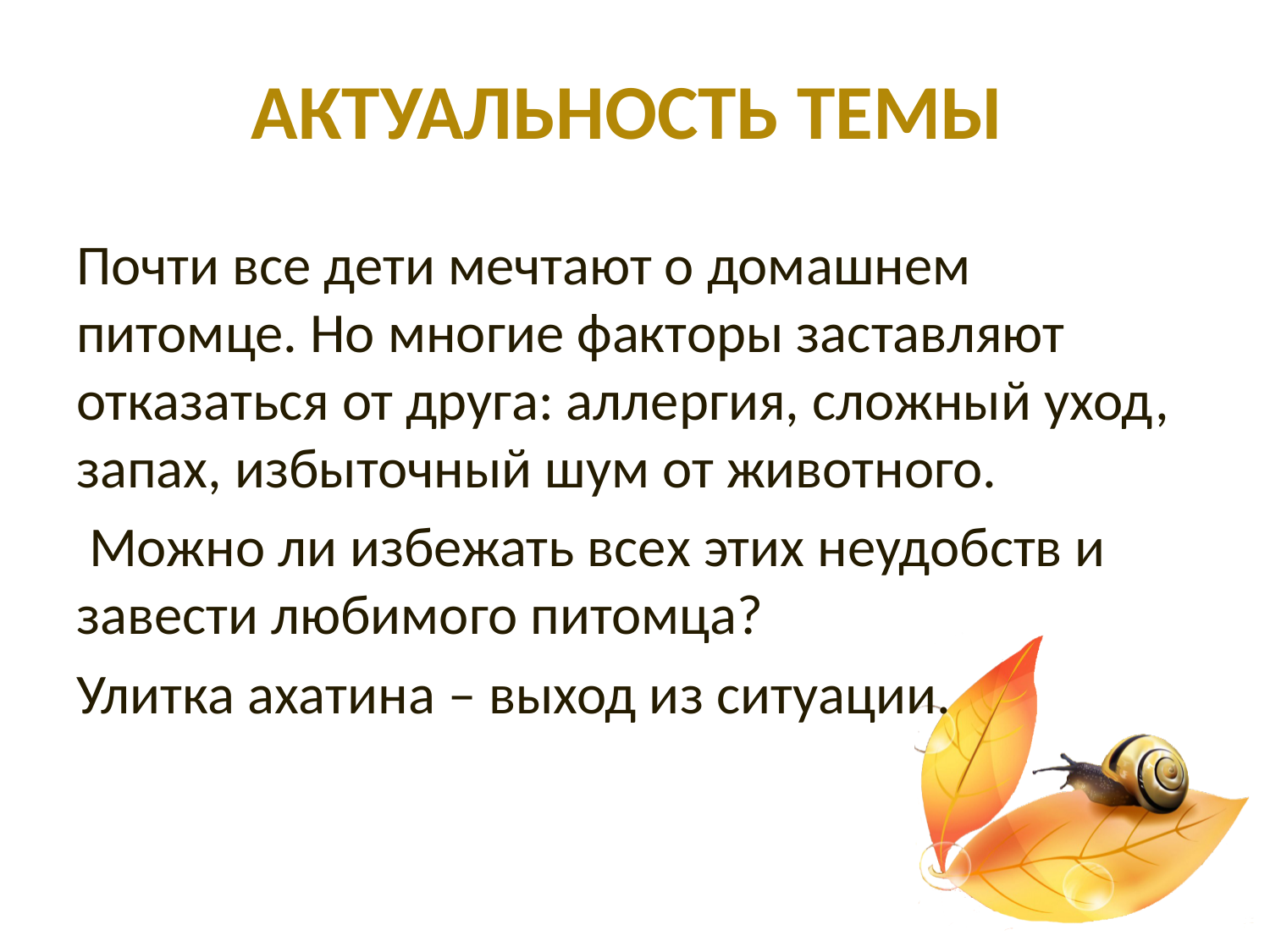

# Актуальность темы
Почти все дети мечтают о домашнем питомце. Но многие факторы заставляют отказаться от друга: аллергия, сложный уход, запах, избыточный шум от животного.
 Можно ли избежать всех этих неудобств и завести любимого питомца?
Улитка ахатина – выход из ситуации.